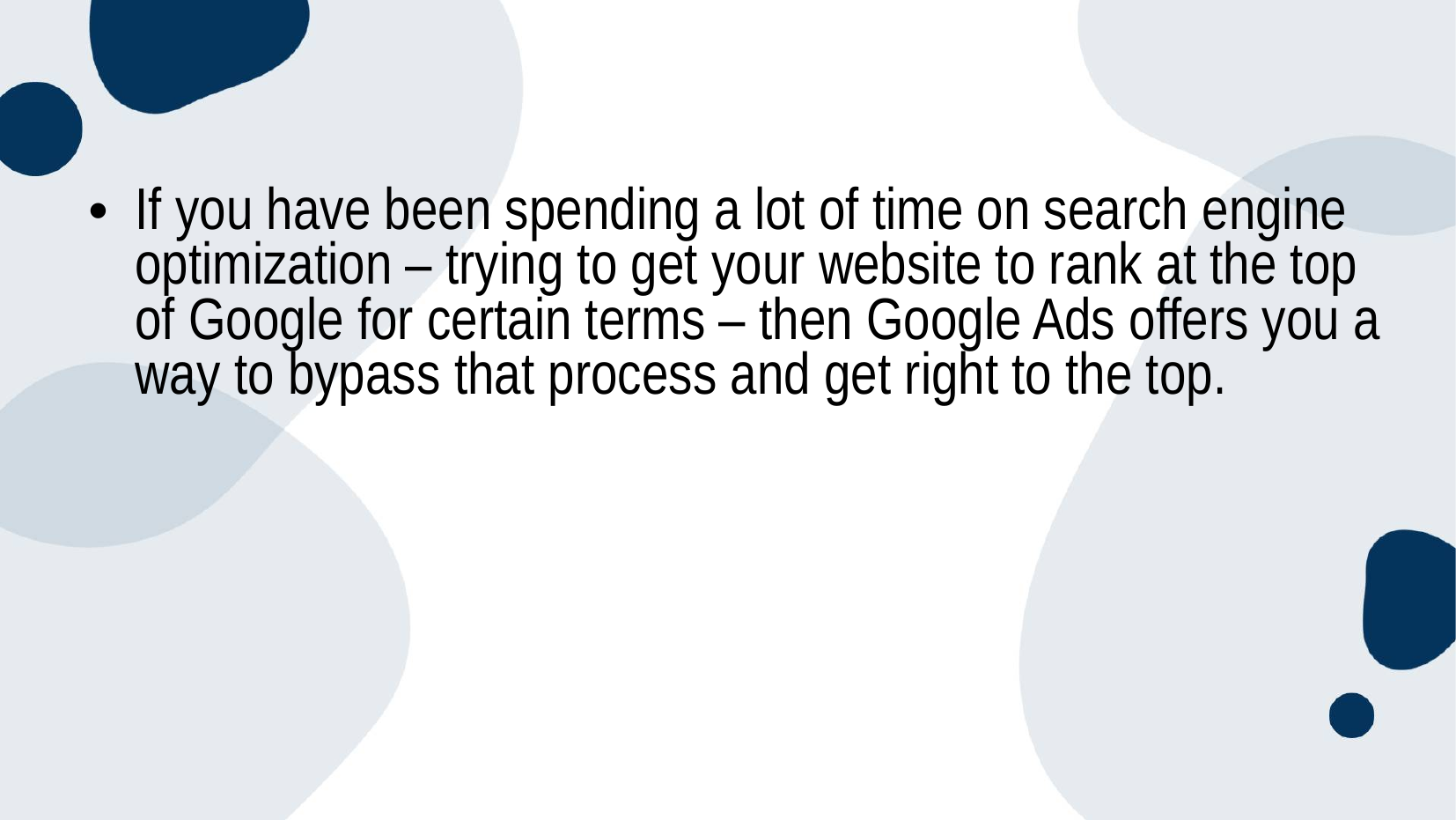

If you have been spending a lot of time on search engine optimization – trying to get your website to rank at the top of Google for certain terms – then Google Ads offers you a way to bypass that process and get right to the top.